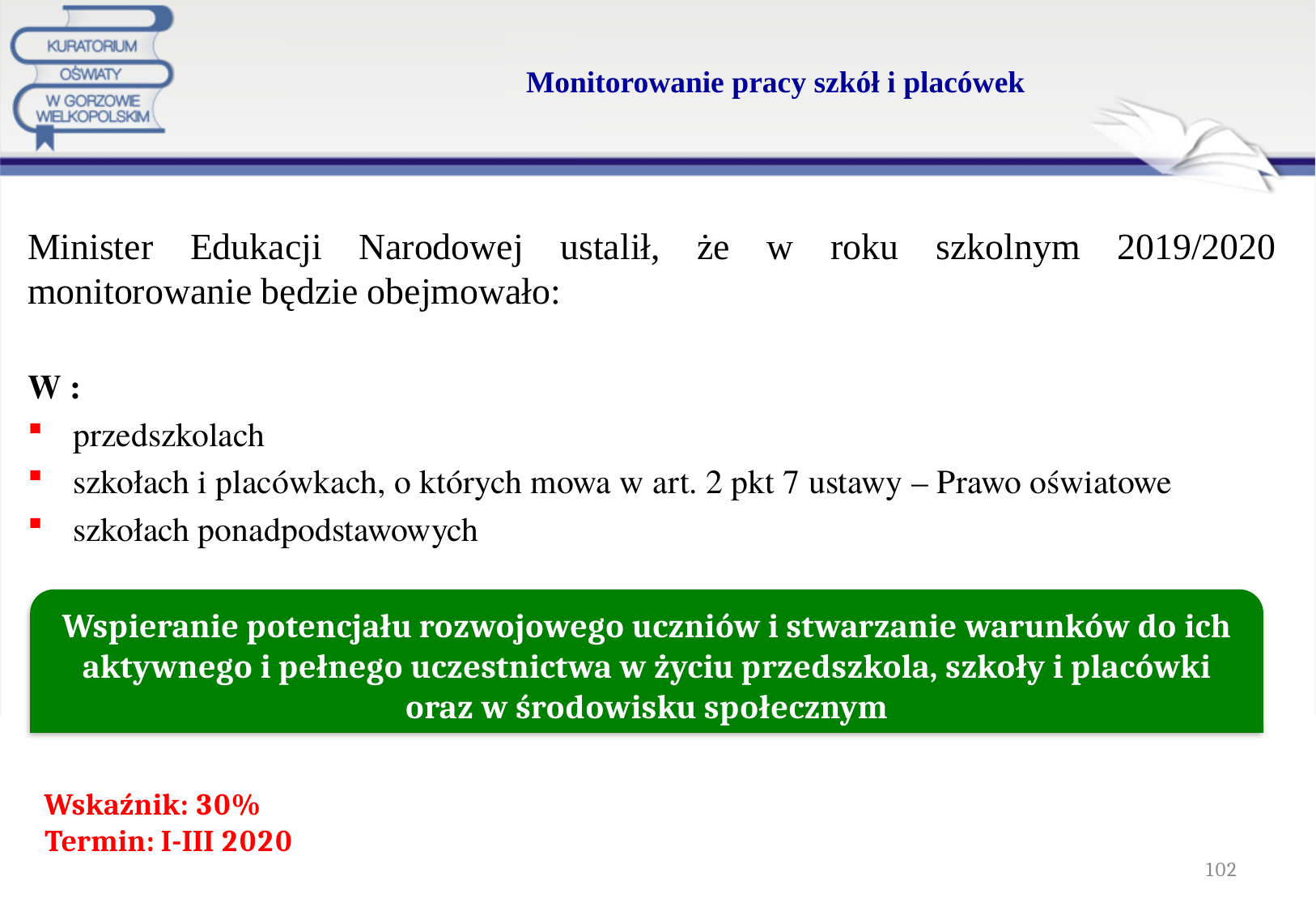

# Monitorowanie pracy szkół i placówek
Minister Edukacji Narodowej ustalił, że w roku szkolnym 2019/2020 monitorowanie będzie obejmowało:

W :
przedszkolach
szkołach i placówkach, o których mowa w art. 2 pkt 7 ustawy – Prawo oświatowe
szkołach ponadpodstawowych

Wspieranie potencjału rozwojowego uczniów i stwarzanie warunków do ich aktywnego i pełnego uczestnictwa w życiu przedszkola, szkoły i placówki oraz w środowisku społecznym

Wskaźnik: 30%
Termin: I-III 2020
102